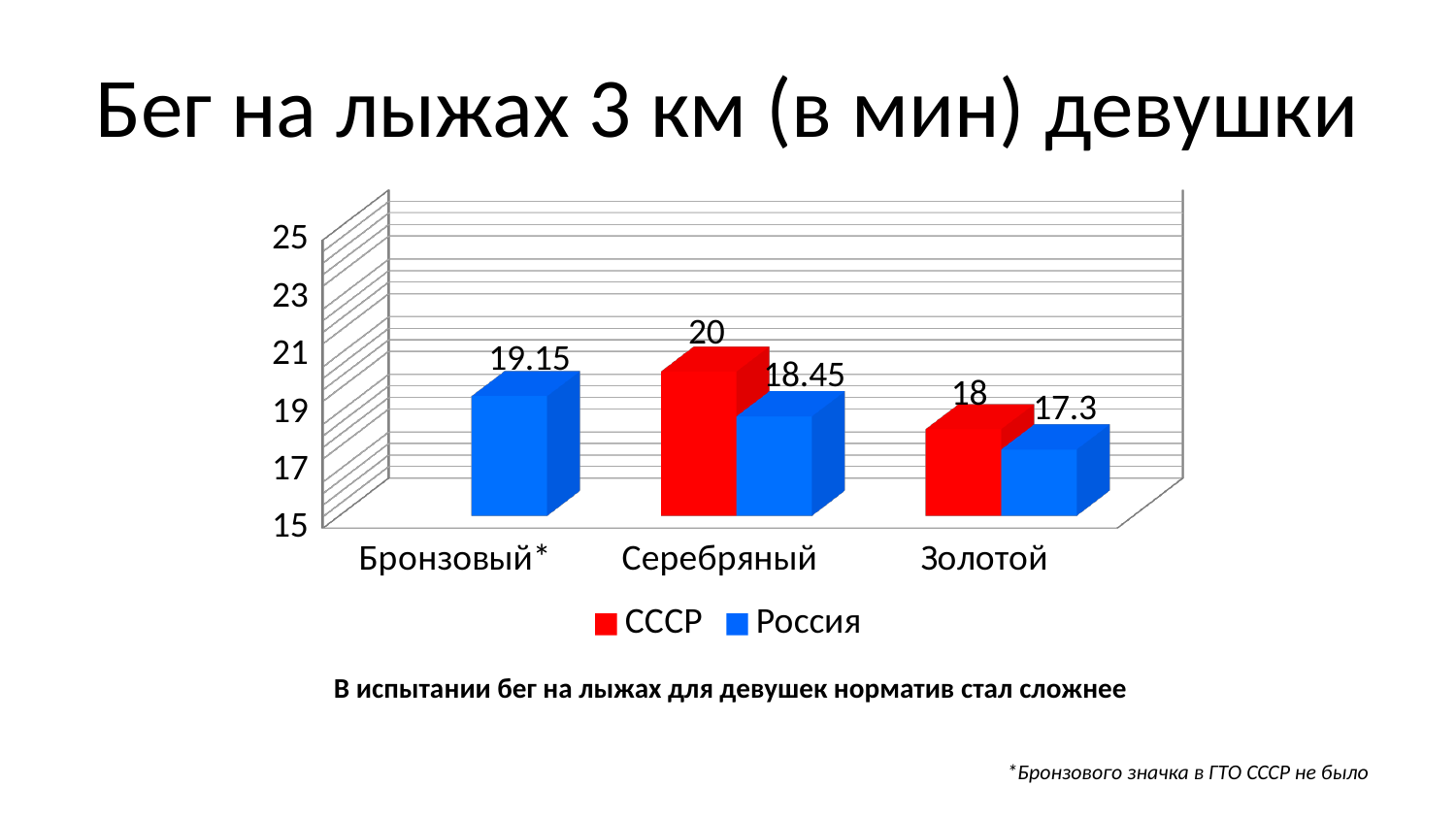

# Бег на лыжах 3 км (в мин) девушки

[unsupported chart]

В испытании бег на лыжах для девушек норматив стал сложнее
*Бронзового значка в ГТО СССР не было